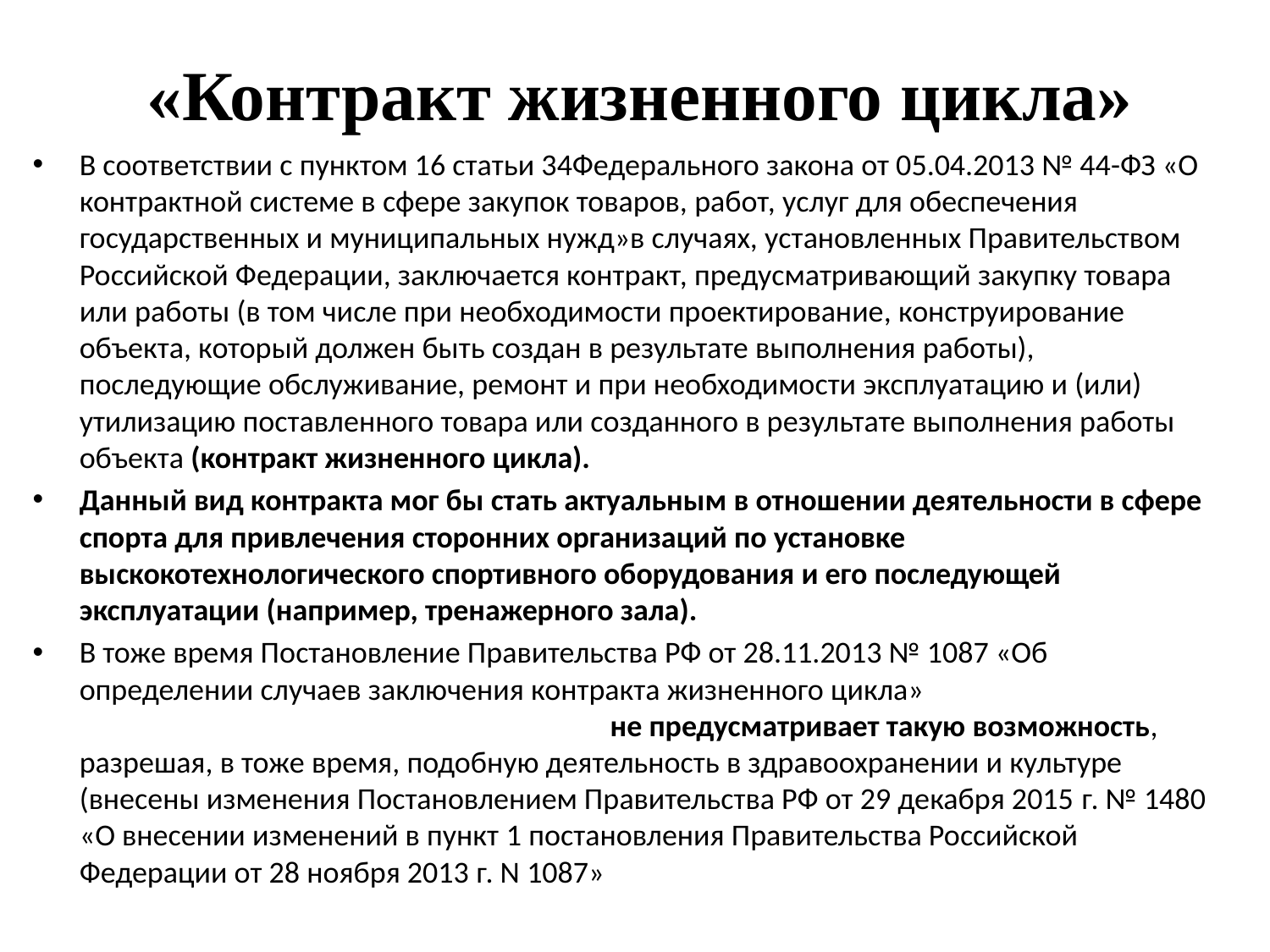

# «Контракт жизненного цикла»
В соответствии с пунктом 16 статьи 34Федерального закона от 05.04.2013 № 44-ФЗ «О контрактной системе в сфере закупок товаров, работ, услуг для обеспечения государственных и муниципальных нужд»в случаях, установленных Правительством Российской Федерации, заключается контракт, предусматривающий закупку товара или работы (в том числе при необходимости проектирование, конструирование объекта, который должен быть создан в результате выполнения работы), последующие обслуживание, ремонт и при необходимости эксплуатацию и (или) утилизацию поставленного товара или созданного в результате выполнения работы объекта (контракт жизненного цикла).
Данный вид контракта мог бы стать актуальным в отношении деятельности в сфере спорта для привлечения сторонних организаций по установке выскокотехнологического спортивного оборудования и его последующей эксплуатации (например, тренажерного зала).
В тоже время Постановление Правительства РФ от 28.11.2013 № 1087 «Об определении случаев заключения контракта жизненного цикла»                                                                                                                      не предусматривает такую возможность, разрешая, в тоже время, подобную деятельность в здравоохранении и культуре (внесены изменения Постановлением Правительства РФ от 29 декабря 2015 г. № 1480
«О внесении изменений в пункт 1 постановления Правительства Российской Федерации от 28 ноября 2013 г. N 1087»